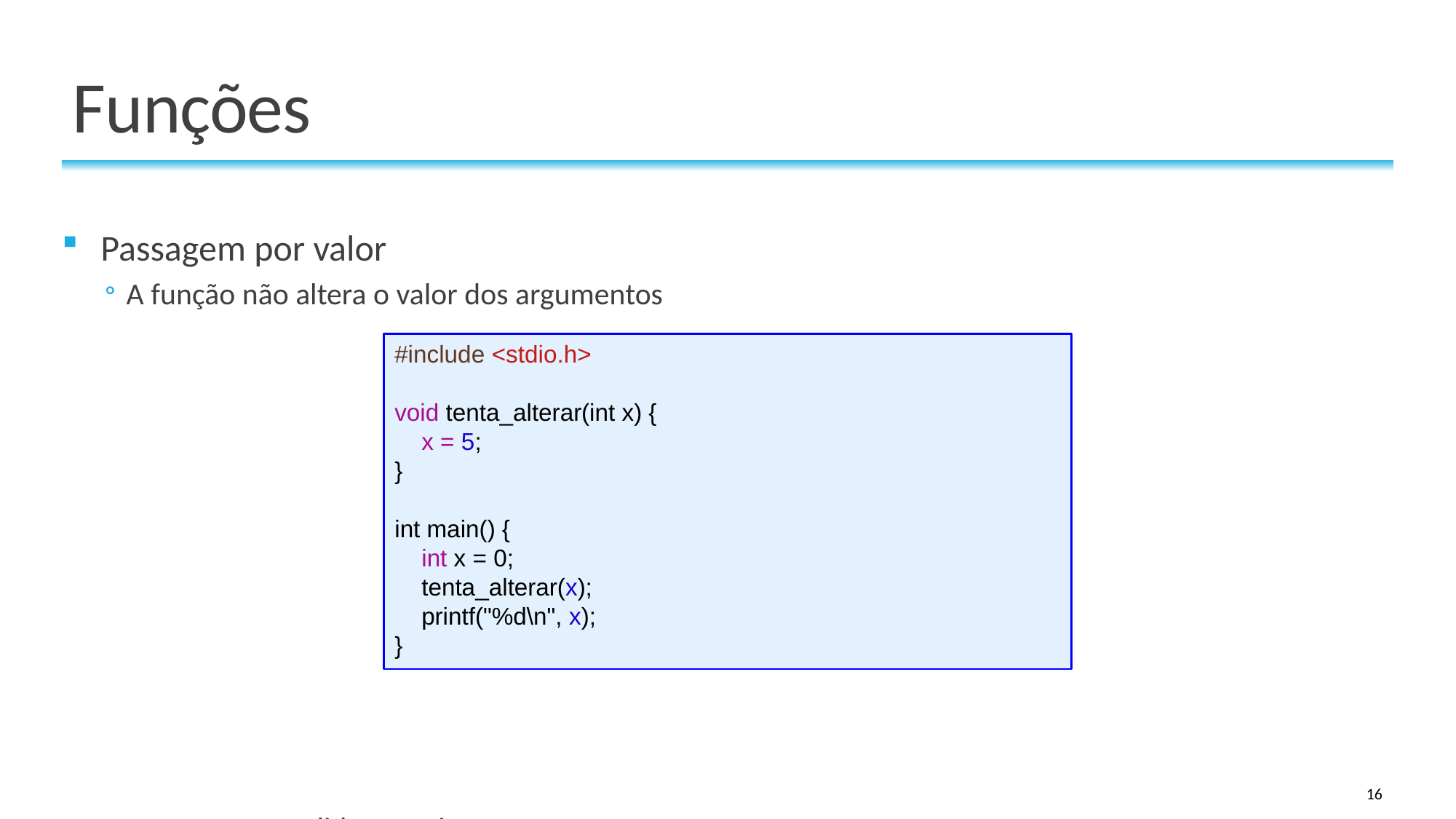

# Funções
Passagem por valor
A função não altera o valor dos argumentos

Veremos como lidar com isto
#include <stdio.h>

void tenta_alterar(int x) {
    x = 5;
}

int main() {
    int x = 0;
    tenta_alterar(x);
    printf("%d\n", x);
}

16